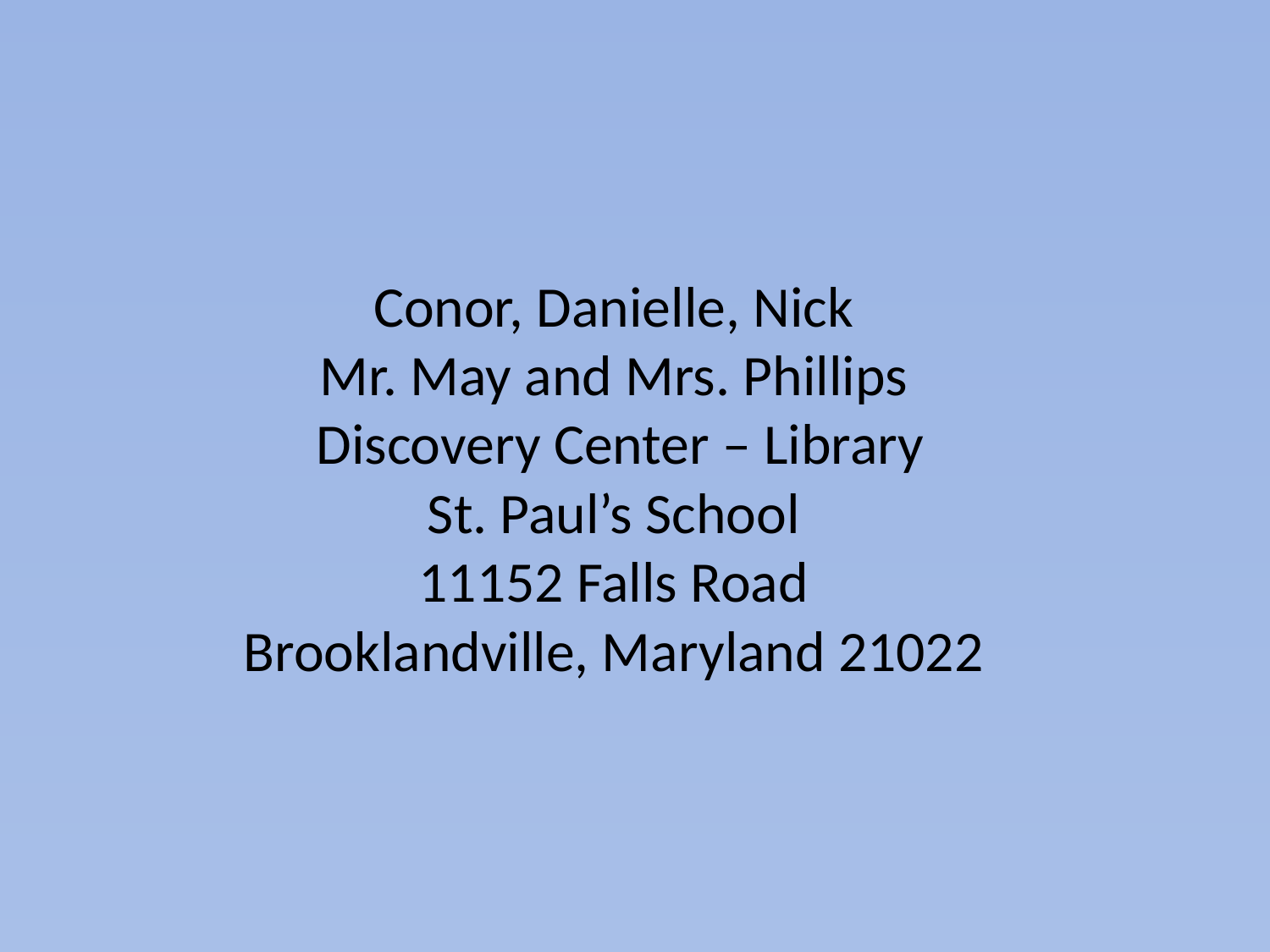

# Conor, Danielle, Nick Mr. May and Mrs. Phillips Discovery Center – Library St. Paul’s School 11152 Falls Road Brooklandville, Maryland 21022